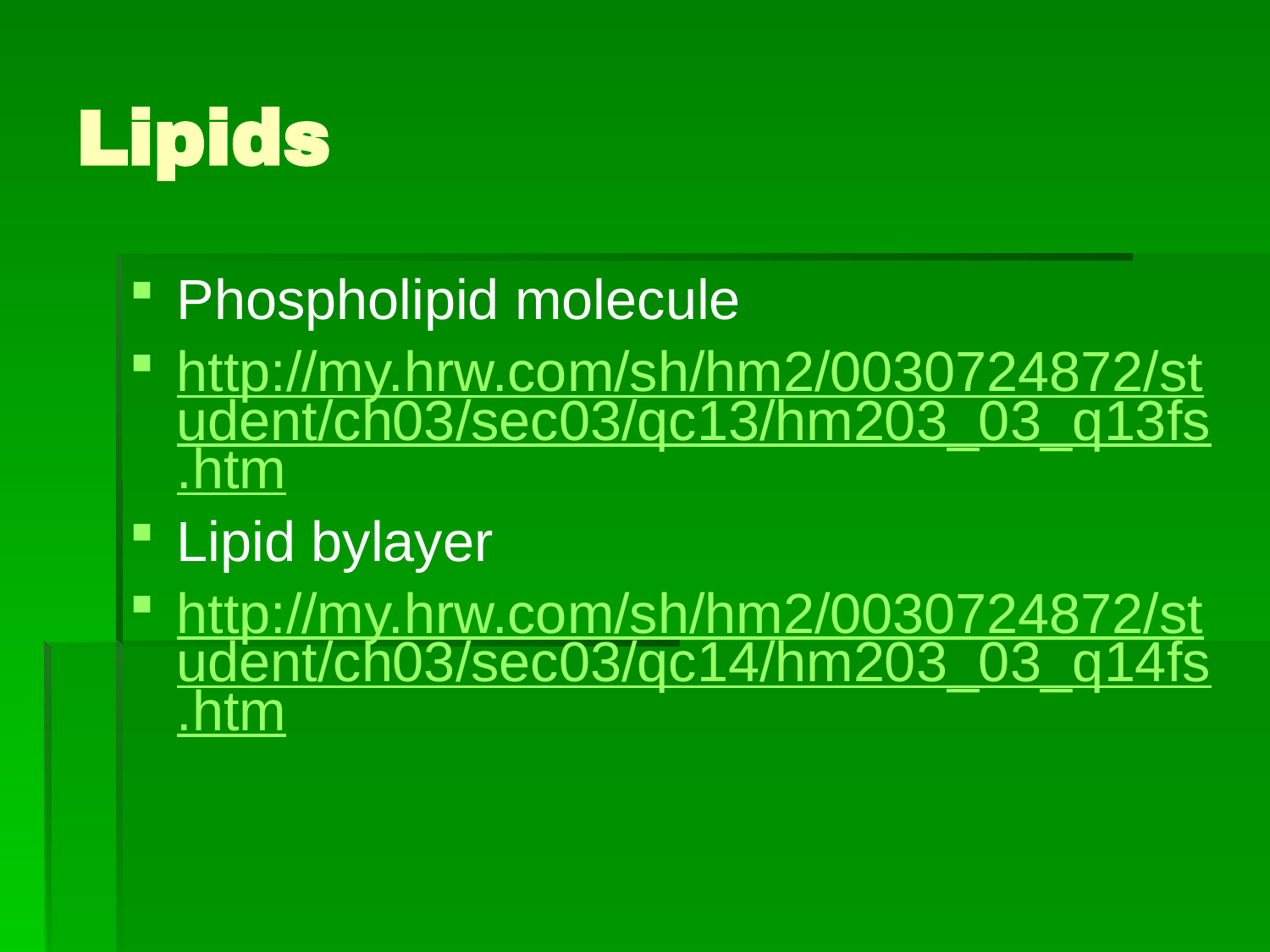

# Lipids
Phospholipid molecule
http://my.hrw.com/sh/hm2/0030724872/student/ch03/sec03/qc13/hm203_03_q13fs.htm
Lipid bylayer
http://my.hrw.com/sh/hm2/0030724872/student/ch03/sec03/qc14/hm203_03_q14fs.htm